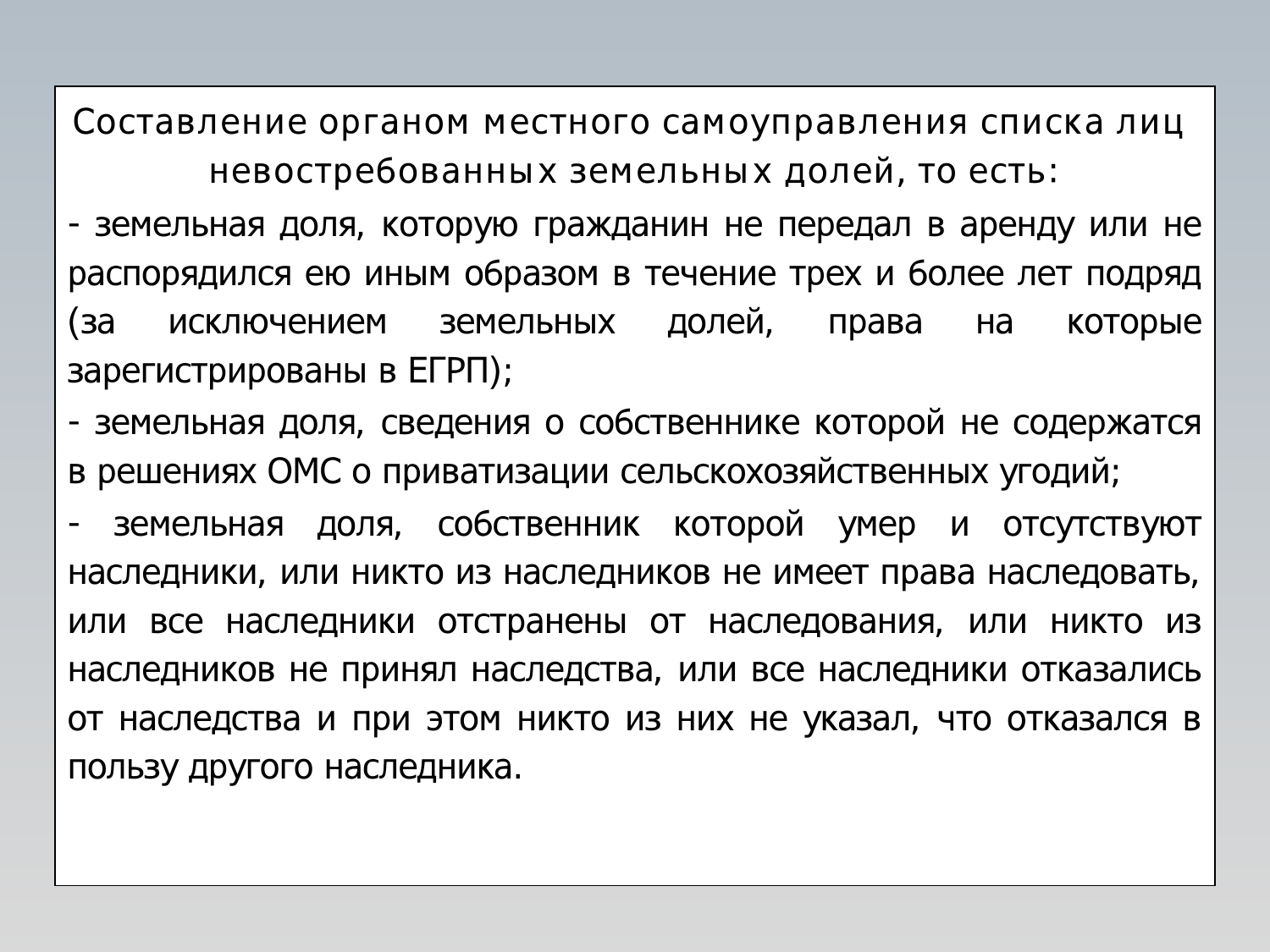

Составление органом местного самоуправления списка лиц
невостребованных земельных долей, то есть:
- земельная доля, которую гражданин не передал в аренду или не распорядился ею иным образом в течение трех и более лет подряд (за исключением земельных долей, права на которые зарегистрированы в ЕГРП);
- земельная доля, сведения о собственнике которой не содержатся в решениях ОМС о приватизации сельскохозяйственных угодий;
- земельная доля, собственник которой умер и отсутствуют наследники, или никто из наследников не имеет права наследовать, или все наследники отстранены от наследования, или никто из наследников не принял наследства, или все наследники отказались от наследства и при этом никто из них не указал, что отказался в пользу другого наследника.